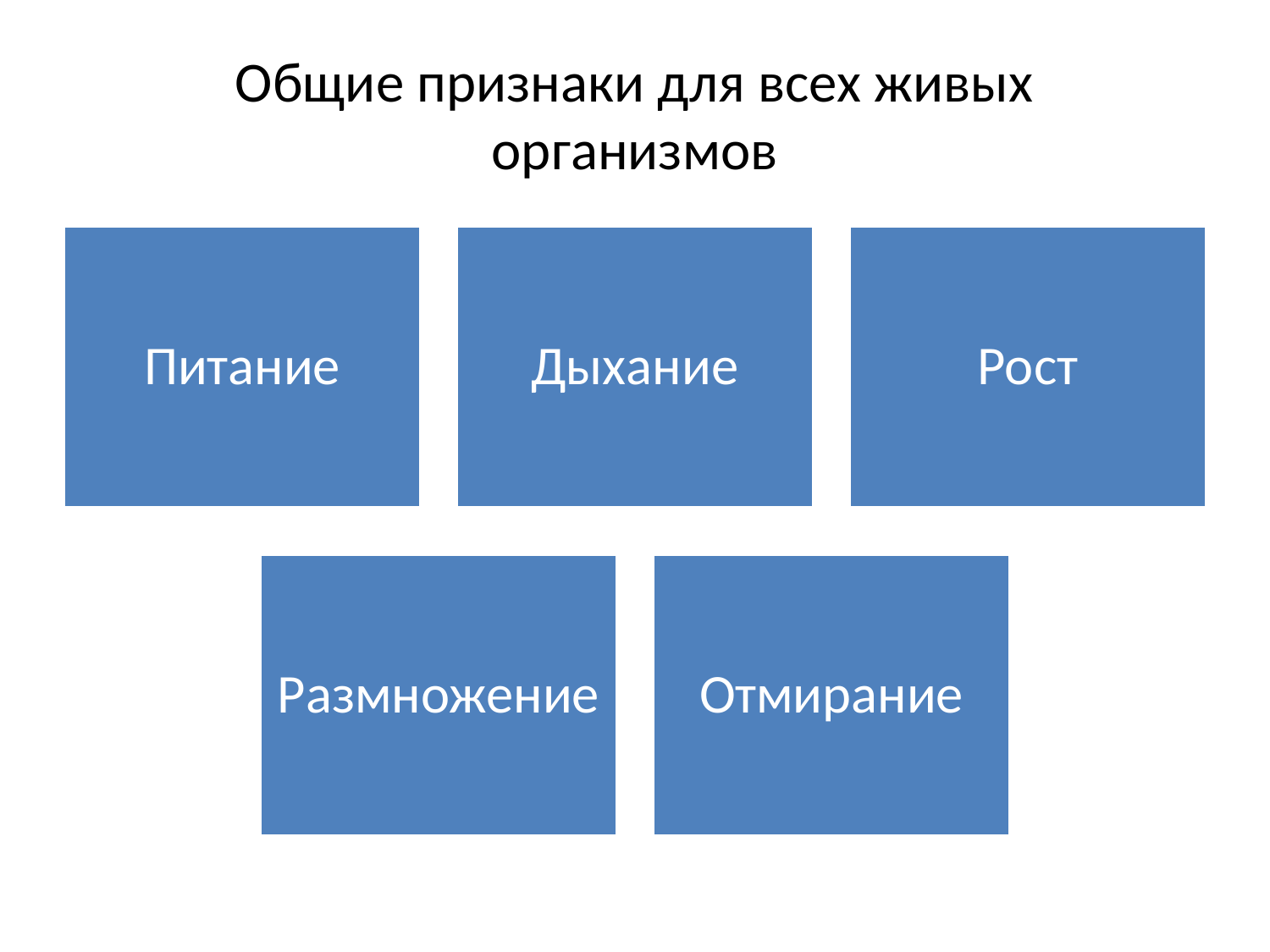

# Общие признаки для всех живых организмов
Питание
Дыхание
Рост
Размножение
Отмирание